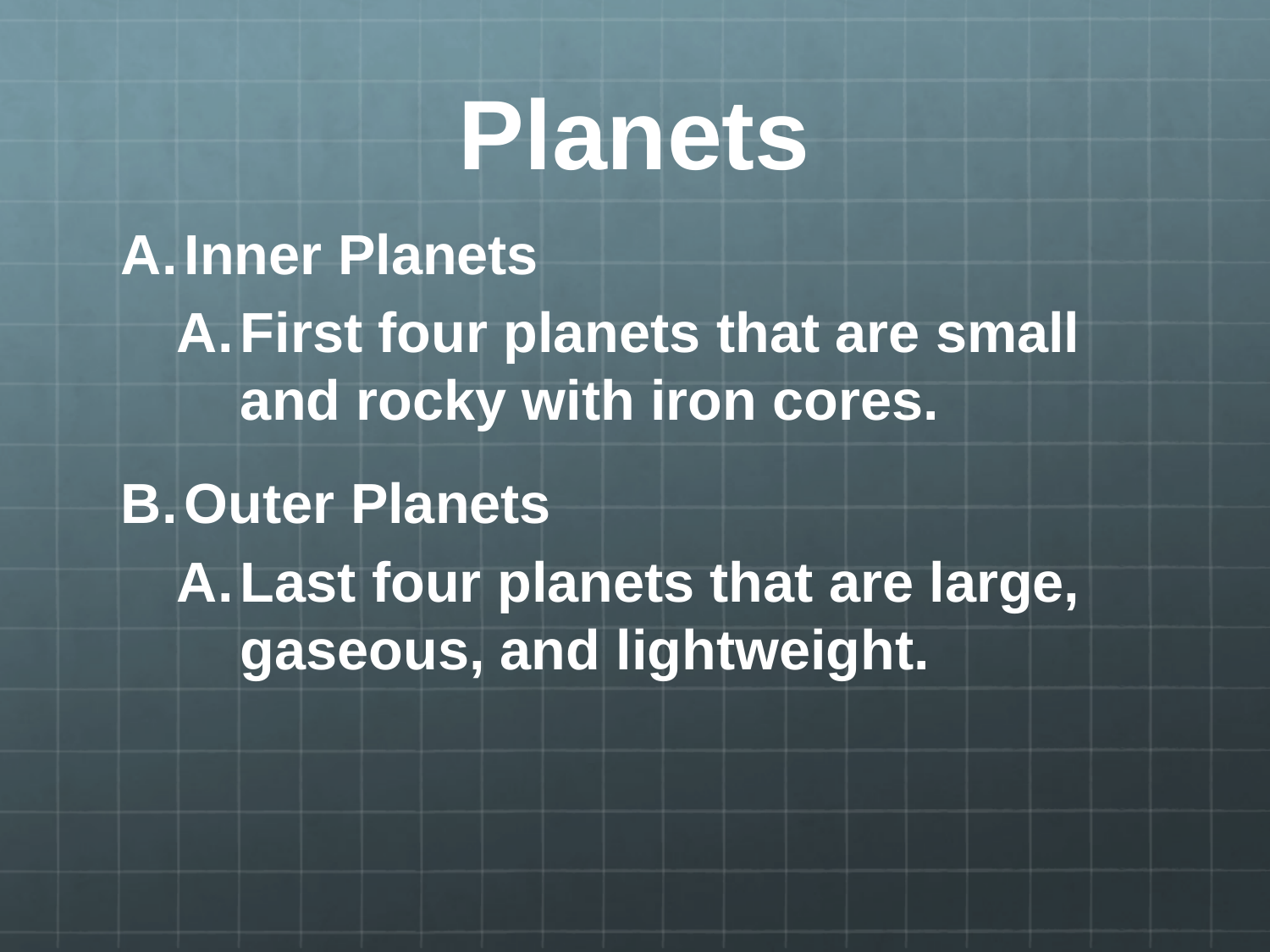

# Planets
Inner Planets
First four planets that are small and rocky with iron cores.
Outer Planets
Last four planets that are large, gaseous, and lightweight.